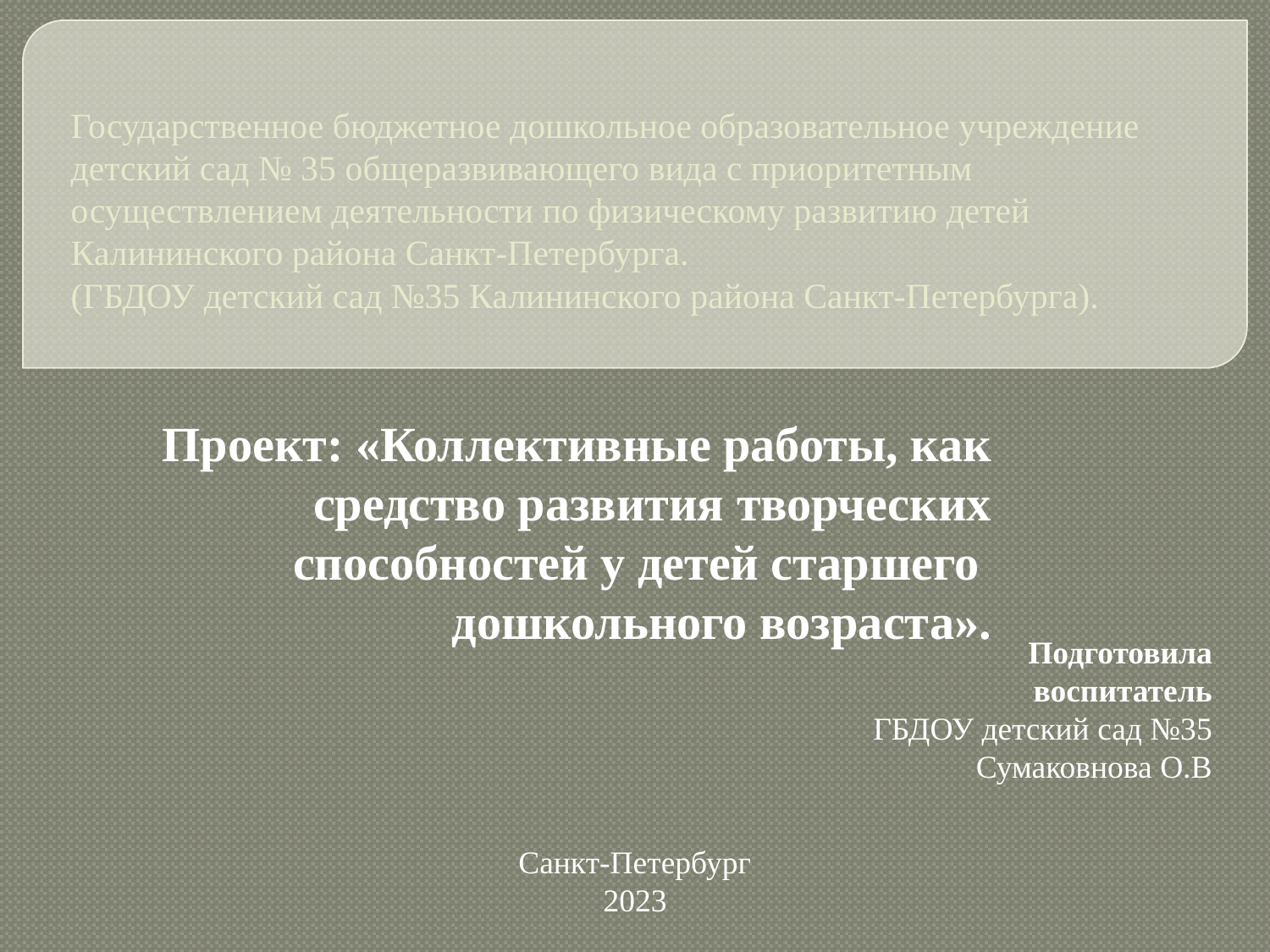

Государственное бюджетное дошкольное образовательное учреждение детский сад № 35 общеразвивающего вида с приоритетным осуществлением деятельности по физическому развитию детей Калининского района Санкт-Петербурга.
(ГБДОУ детский сад №35 Калининского района Санкт-Петербурга).

Проект: «Коллективные работы, как средство развития творческих способностей у детей старшего
дошкольного возраста».

Подготовила воспитатель
ГБДОУ детский сад №35
Сумаковнова О.В
Санкт-Петербург
2023